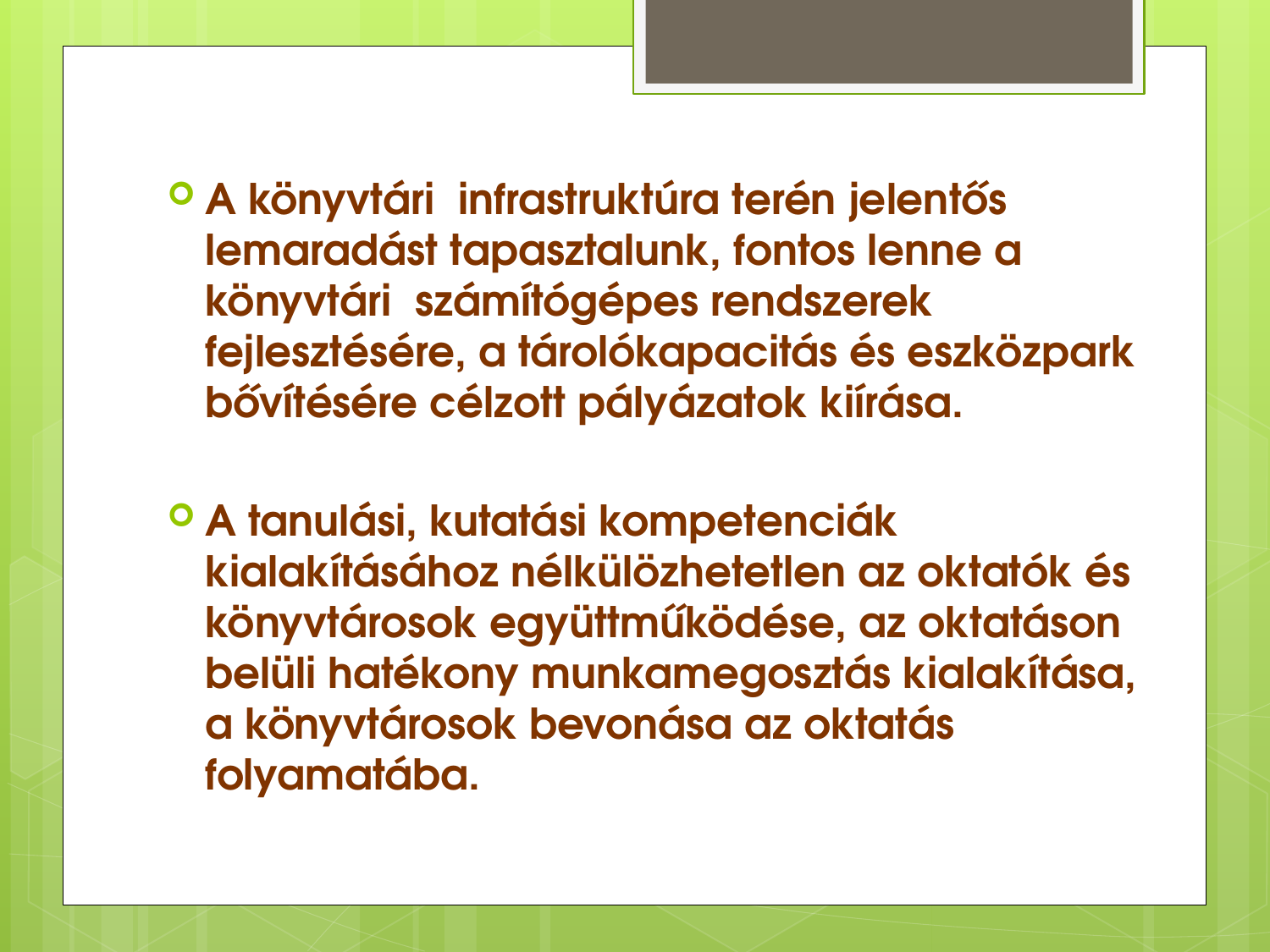

A könyvtári  infrastruktúra terén jelentős lemaradást tapasztalunk, fontos lenne a könyvtári  számítógépes rendszerek fejlesztésére, a tárolókapacitás és eszközpark bővítésére célzott pályázatok kiírása.

A tanulási, kutatási kompetenciák kialakításához nélkülözhetetlen az oktatók és könyvtárosok együttműködése, az oktatáson belüli hatékony munkamegosztás kialakítása, a könyvtárosok bevonása az oktatás folyamatába.